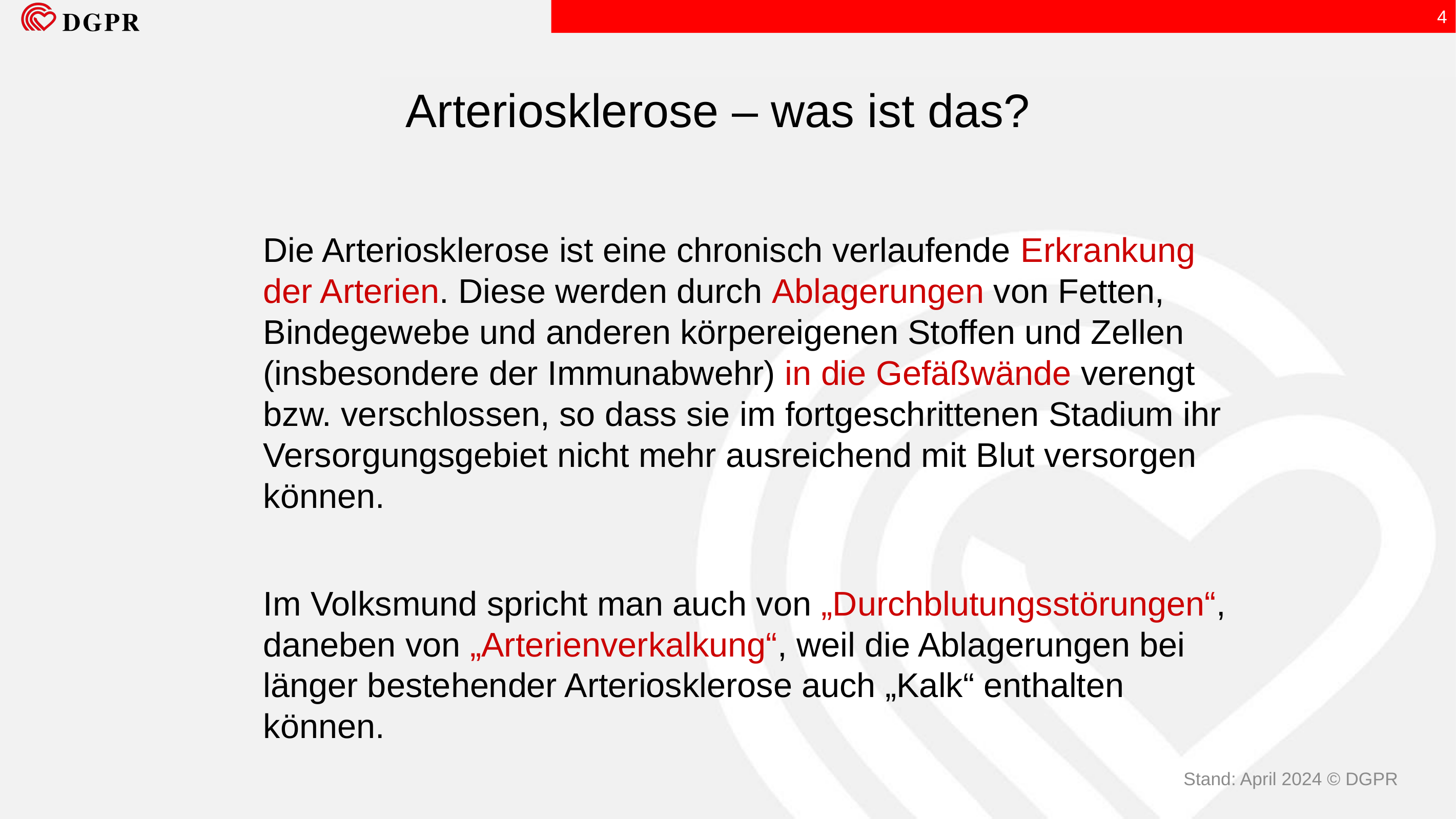

4
Arteriosklerose – was ist das?
Die Arteriosklerose ist eine chronisch verlaufende Erkrankung der Arterien. Diese werden durch Ablagerungen von Fetten, Bindegewebe und anderen körpereigenen Stoffen und Zellen (insbesondere der Immunabwehr) in die Gefäßwände verengt bzw. verschlossen, so dass sie im fortgeschrittenen Stadium ihr Versorgungsgebiet nicht mehr ausreichend mit Blut versorgen können.

Im Volksmund spricht man auch von „Durchblutungsstörungen“, daneben von „Arterienverkalkung“, weil die Ablagerungen bei länger bestehender Arteriosklerose auch „Kalk“ enthalten können.
Stand: April 2024 © DGPR